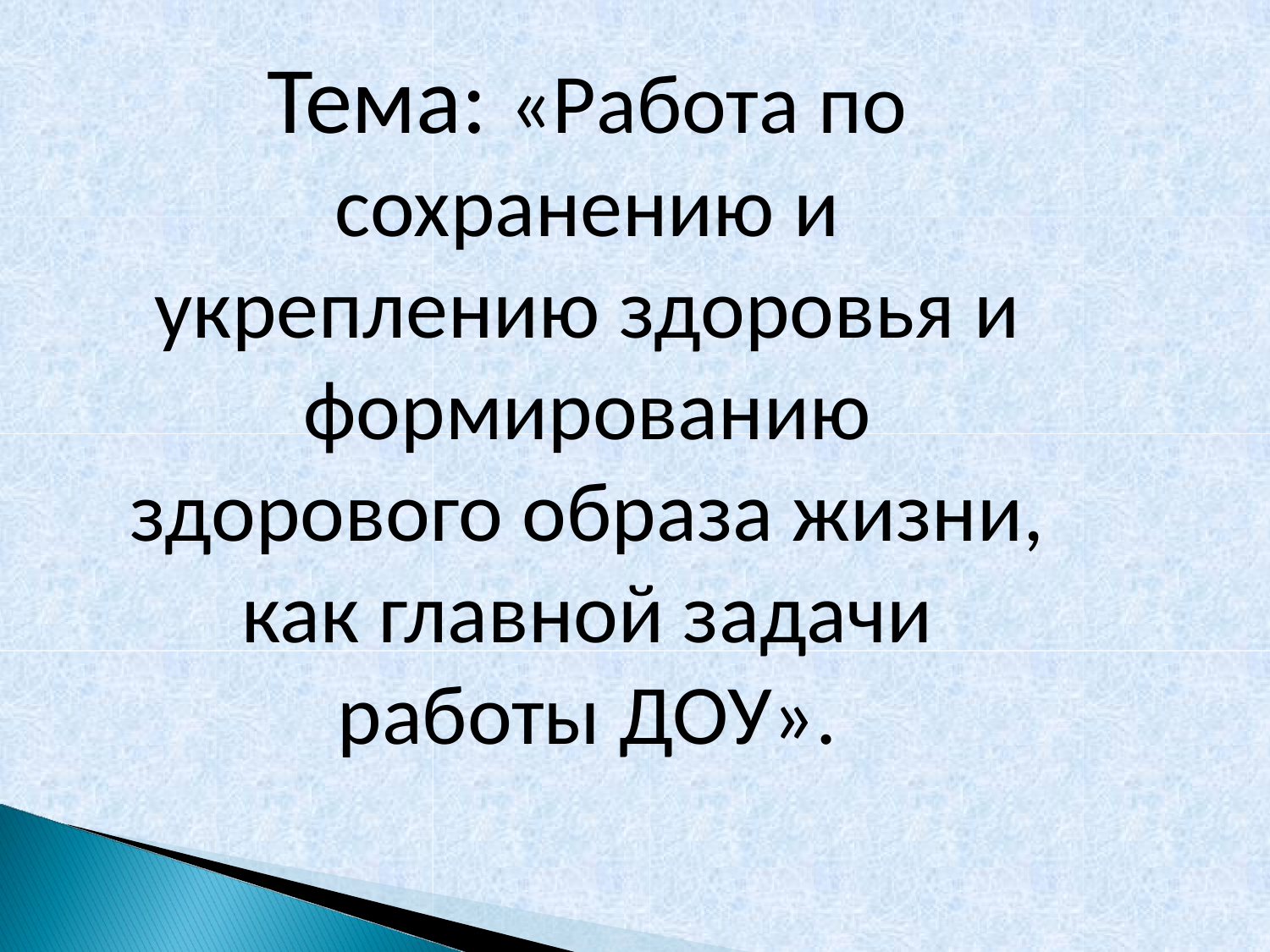

Тема: «Работа по сохранению и укреплению здоровья и формированию здорового образа жизни, как главной задачи работы ДОУ».